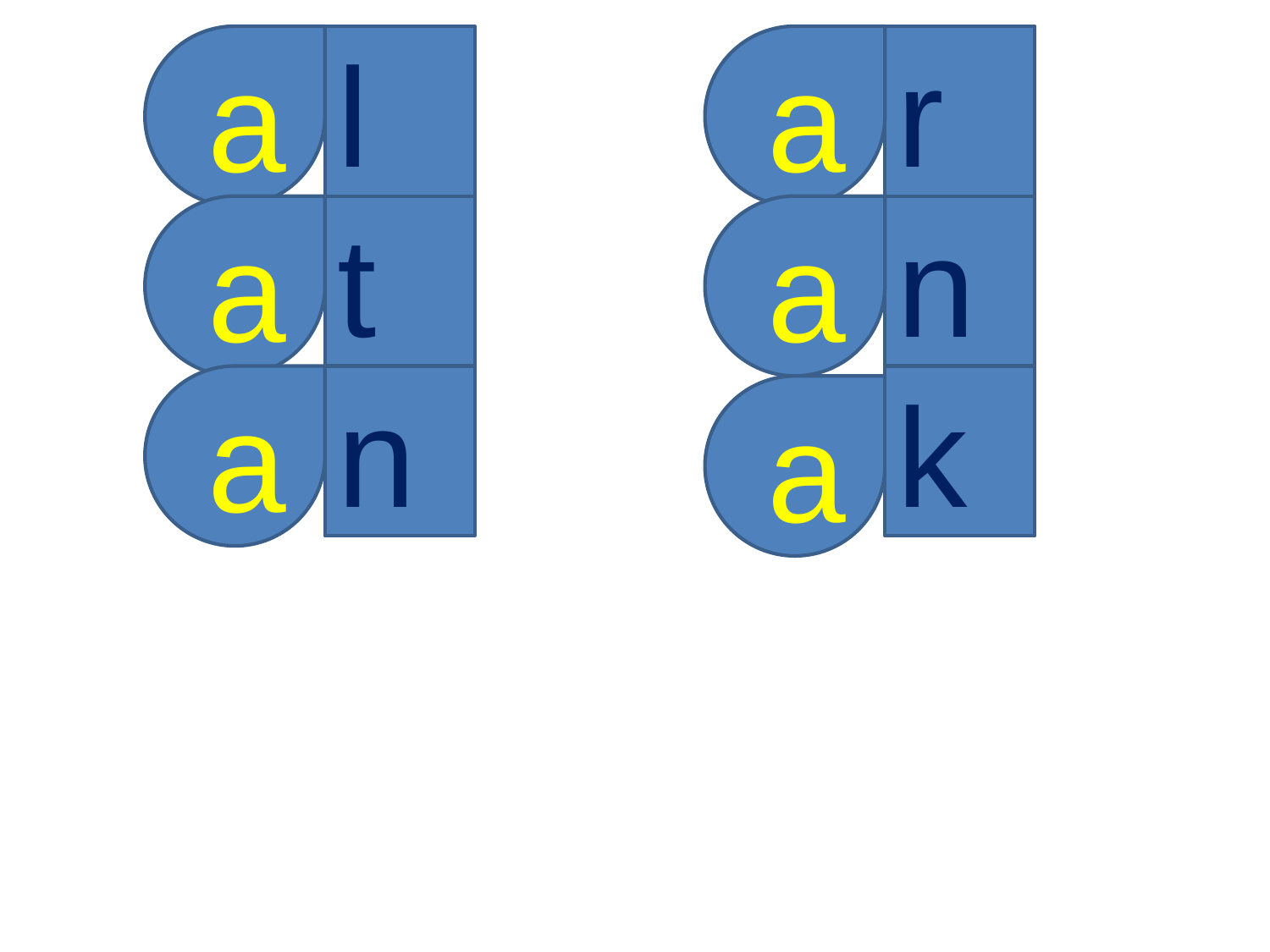

a
l
a
r
a
t
a
n
a
n
k
a